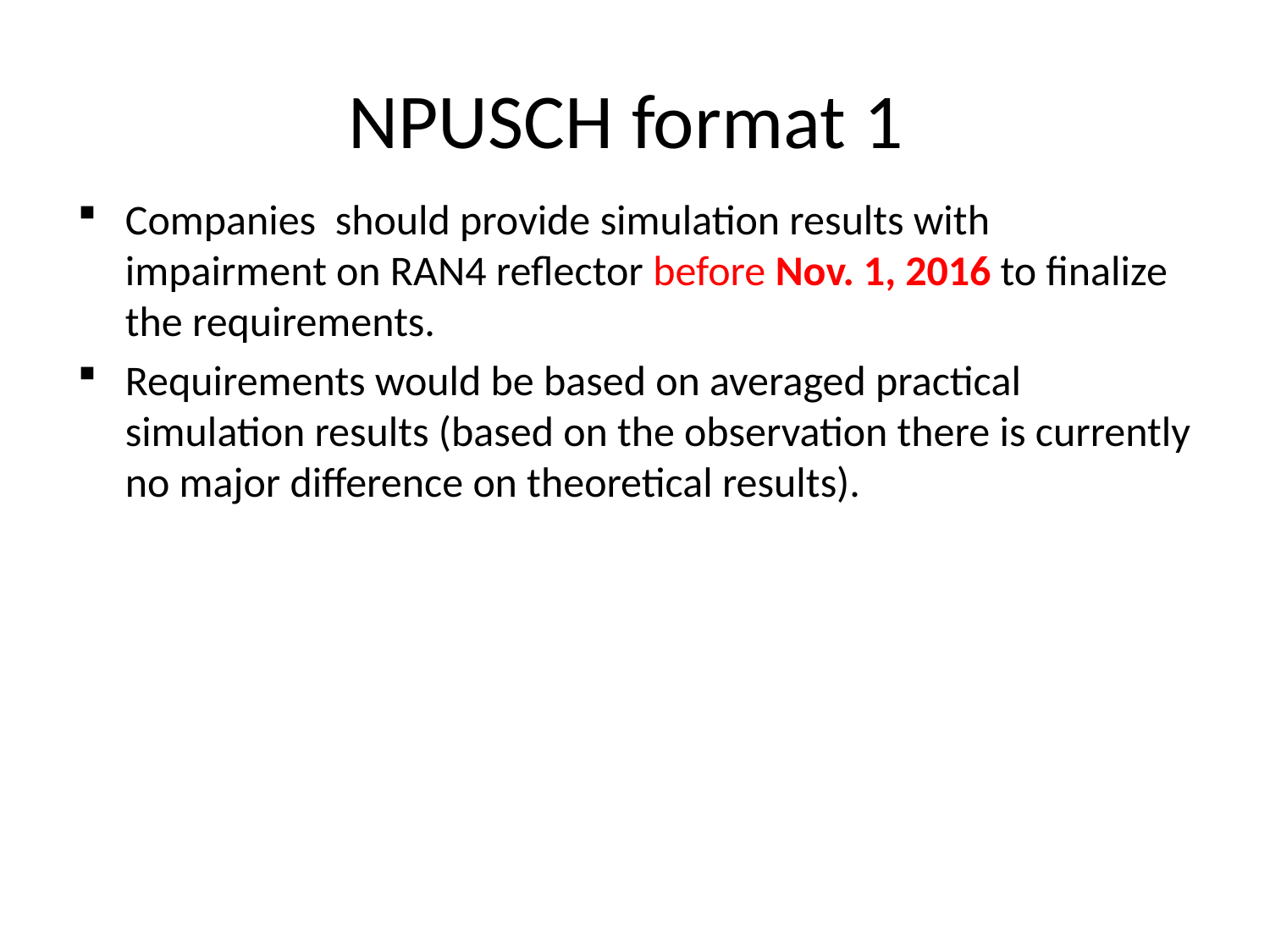

# NPUSCH format 1
Companies  should provide simulation results with impairment on RAN4 reflector before Nov. 1, 2016 to finalize the requirements.
Requirements would be based on averaged practical simulation results (based on the observation there is currently no major difference on theoretical results).